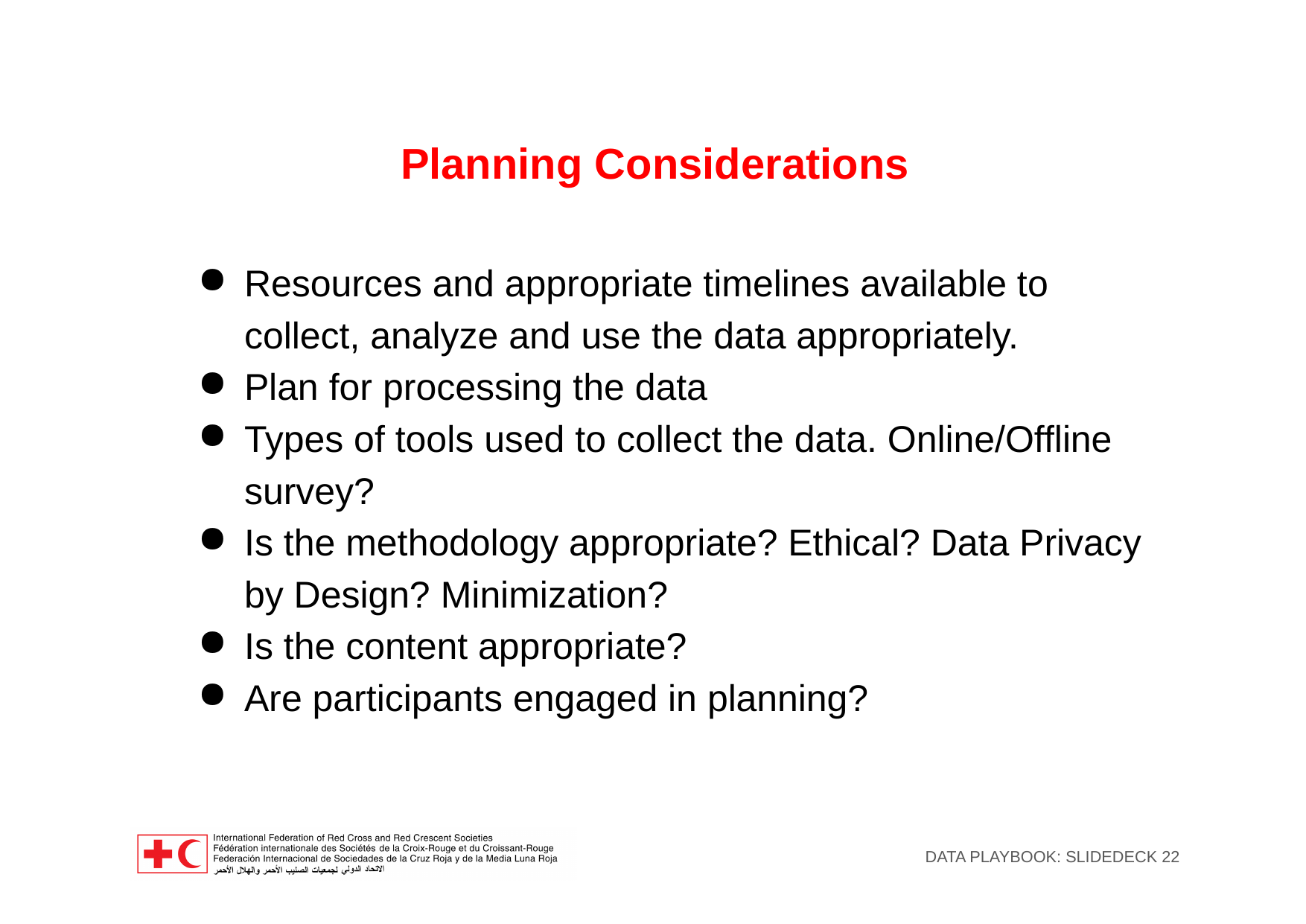

# Planning Considerations
Resources and appropriate timelines available to collect, analyze and use the data appropriately.
Plan for processing the data
Types of tools used to collect the data. Online/Offline survey?
Is the methodology appropriate? Ethical? Data Privacy by Design? Minimization?
Is the content appropriate?
Are participants engaged in planning?